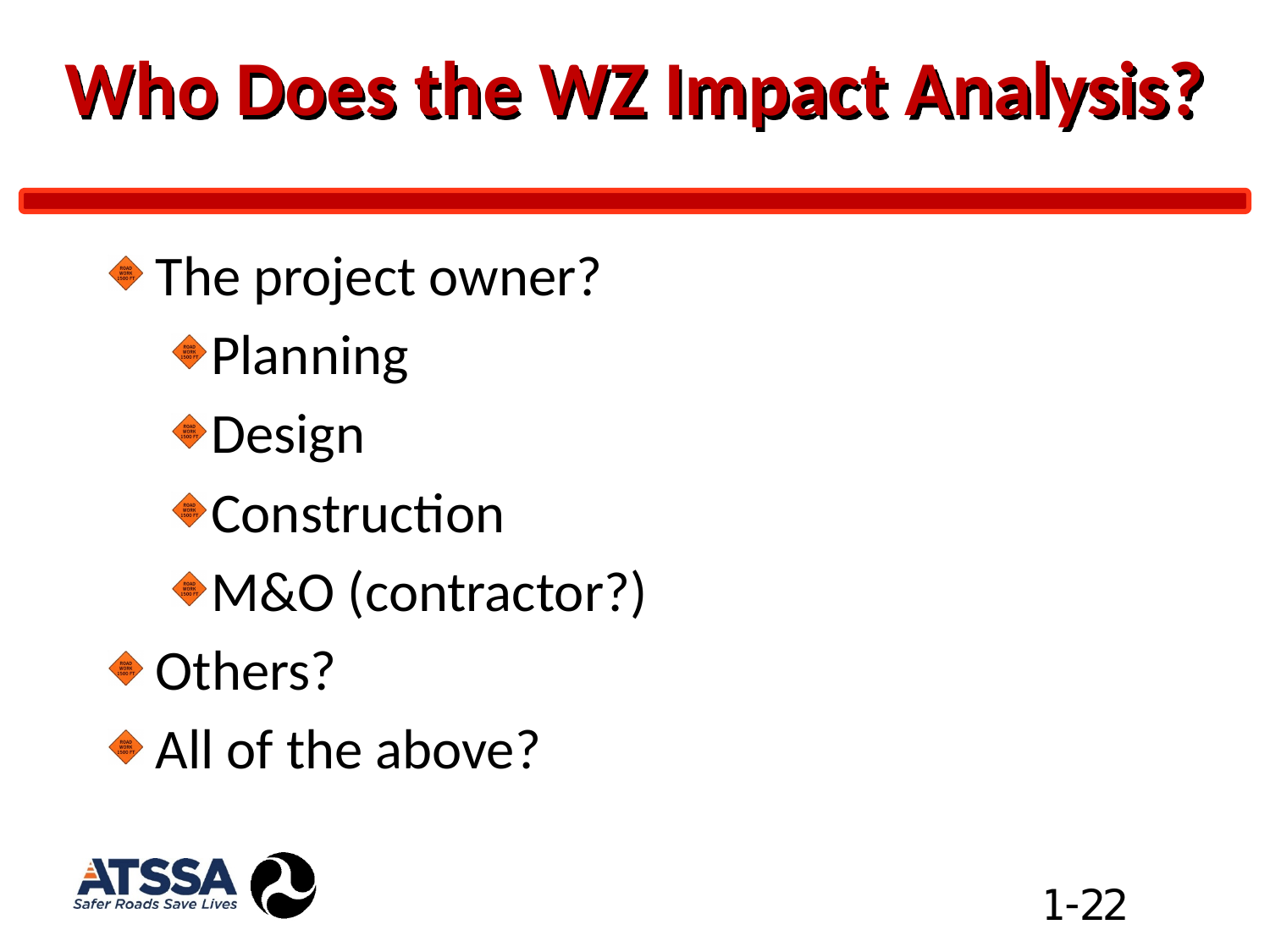

# Who Does the WZ Impact Analysis?
The project owner?
Planning
Design
Construction
M&O (contractor?)
Others?
All of the above?